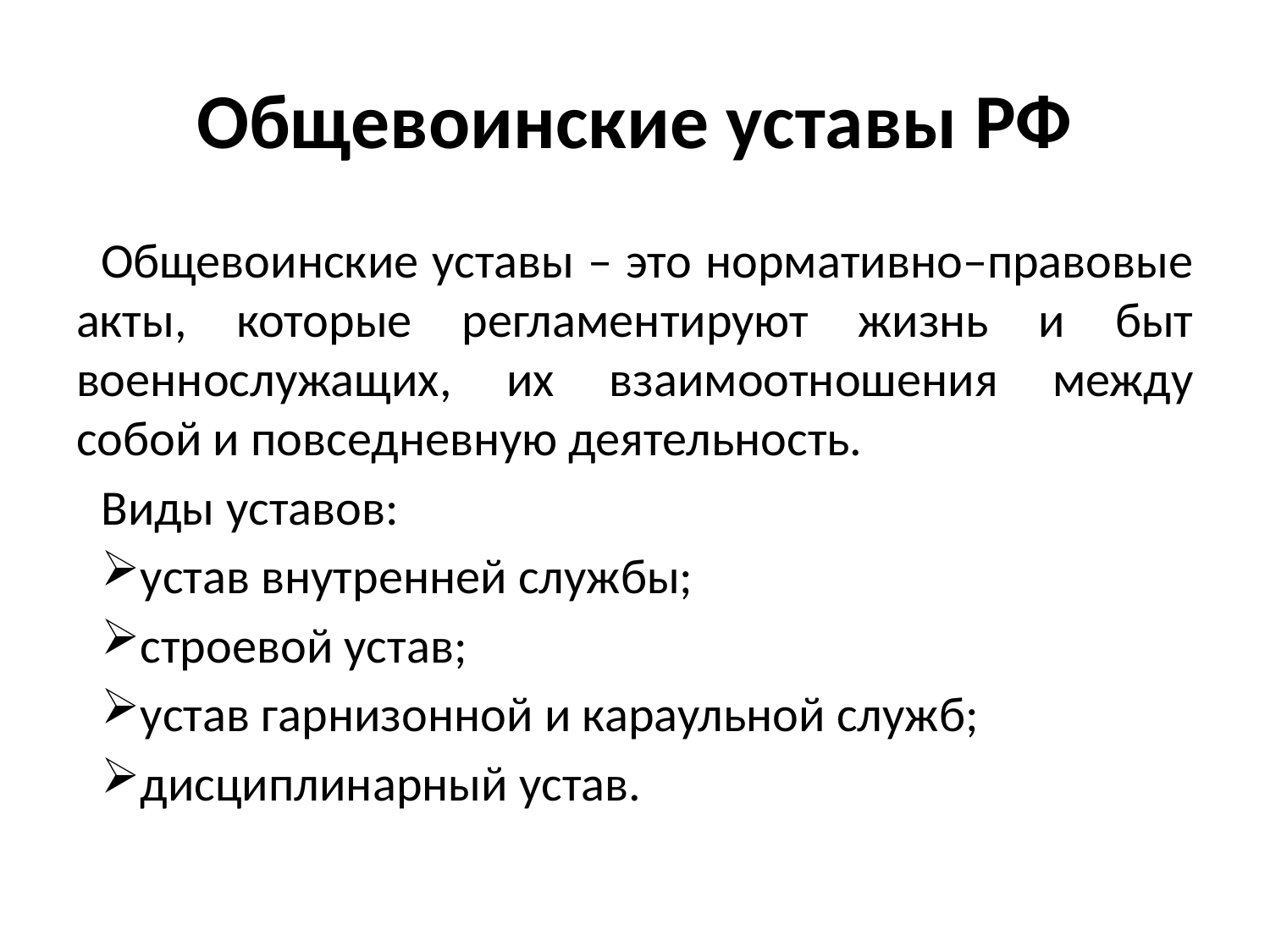

# Общевоинские уставы РФ
Общевоинские уставы – это нормативно–правовые акты, которые регламентируют жизнь и быт военнослужащих, их взаимоотношения между собой и повседневную деятельность.
Виды уставов:
устав внутренней службы;
строевой устав;
устав гарнизонной и караульной служб;
дисциплинарный устав.